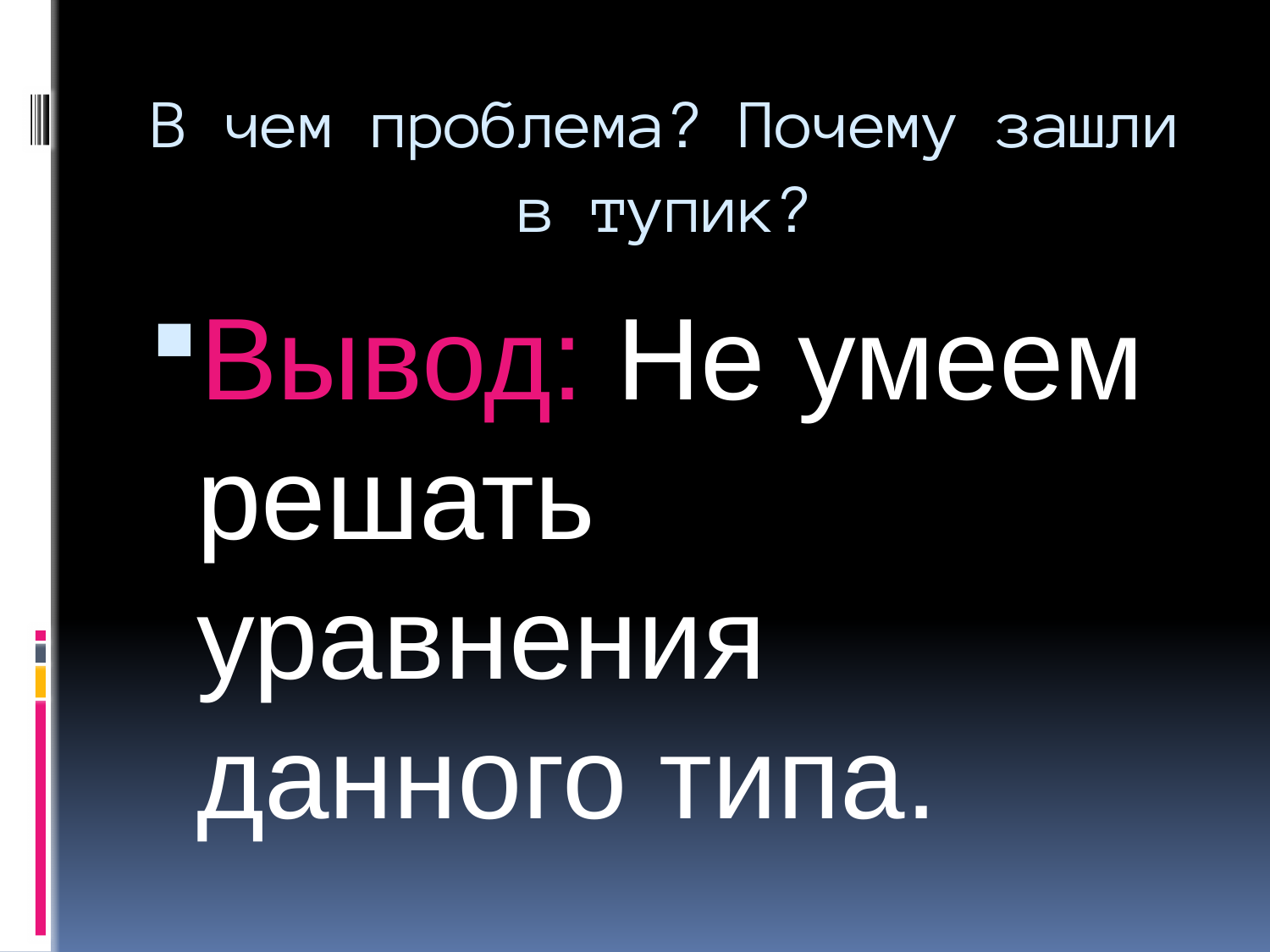

# В чем проблема? Почему зашли в тупик?
Вывод: Не умеем решать уравнения данного типа.